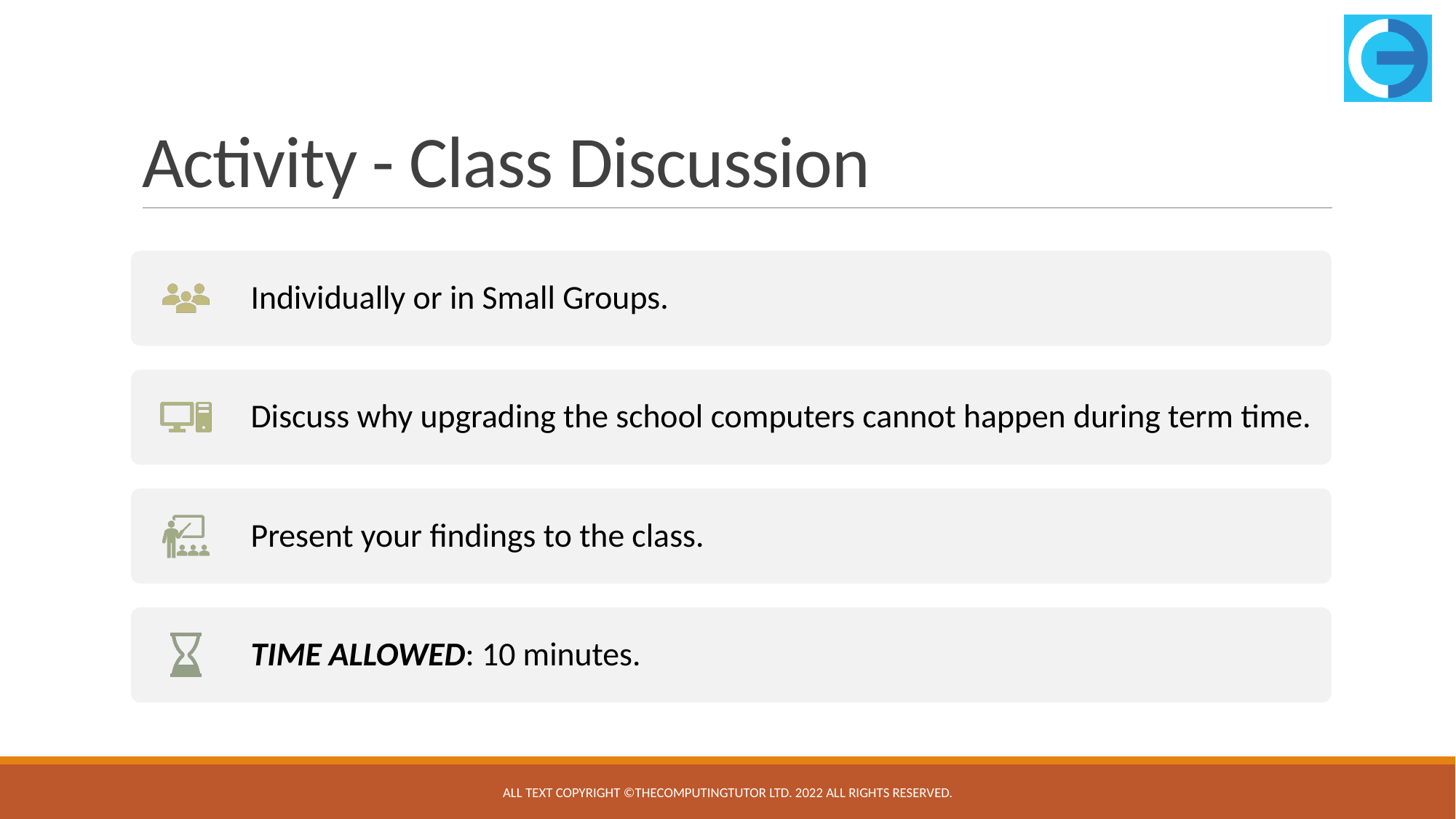

# Activity - Class Discussion
Individually or in Small Groups.
Discuss why upgrading the school computers cannot happen during term time.
Present your findings to the class.
TIME ALLOWED: 10 minutes.
All text copyright ©TheComputingTutor Ltd. 2022 All rights Reserved.